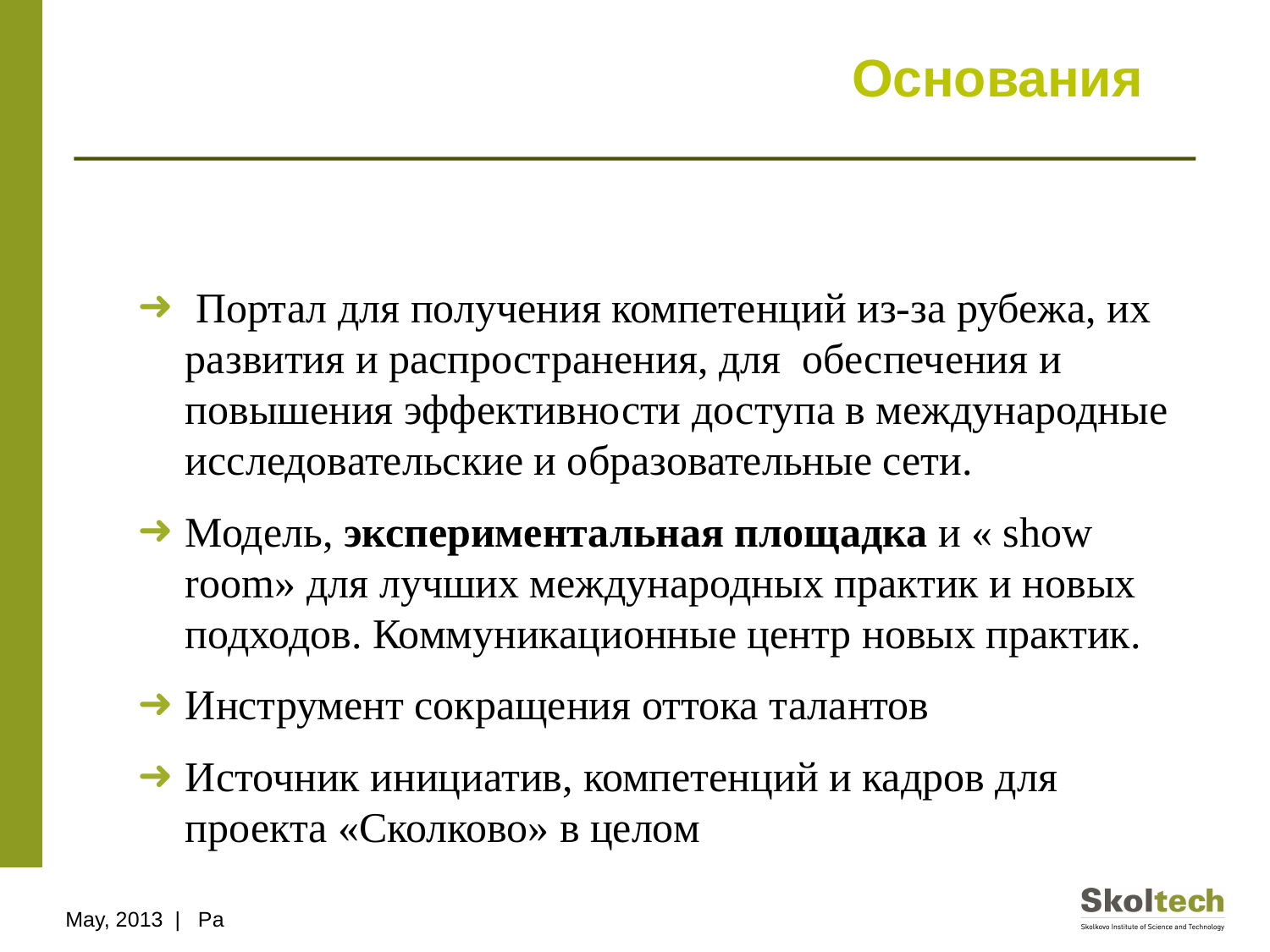

Основания

 Портал для получения компетенций из-за рубежа, их развития и распространения, для  обеспечения и повышения эффективности доступа в международные исследовательские и образовательные сети.
Модель, экспериментальная площадка и « show room» для лучших международных практик и новых подходов. Коммуникационные центр новых практик.
Инструмент сокращения оттока талантов
Источник инициатив, компетенций и кадров для проекта «Сколково» в целом

May, 2013  |   Pa